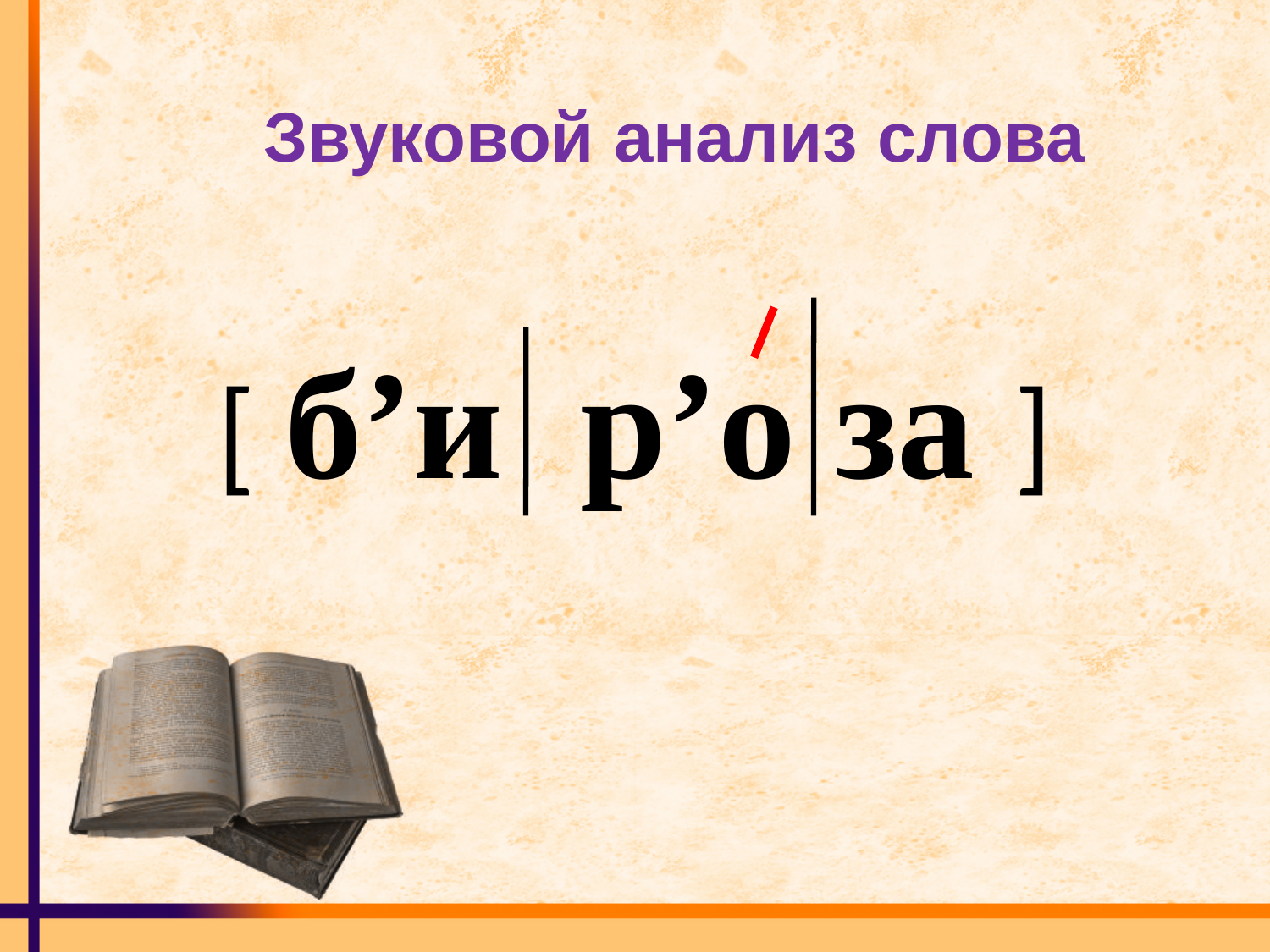

Звуковой анализ слова

[ б’и  р’о за ]